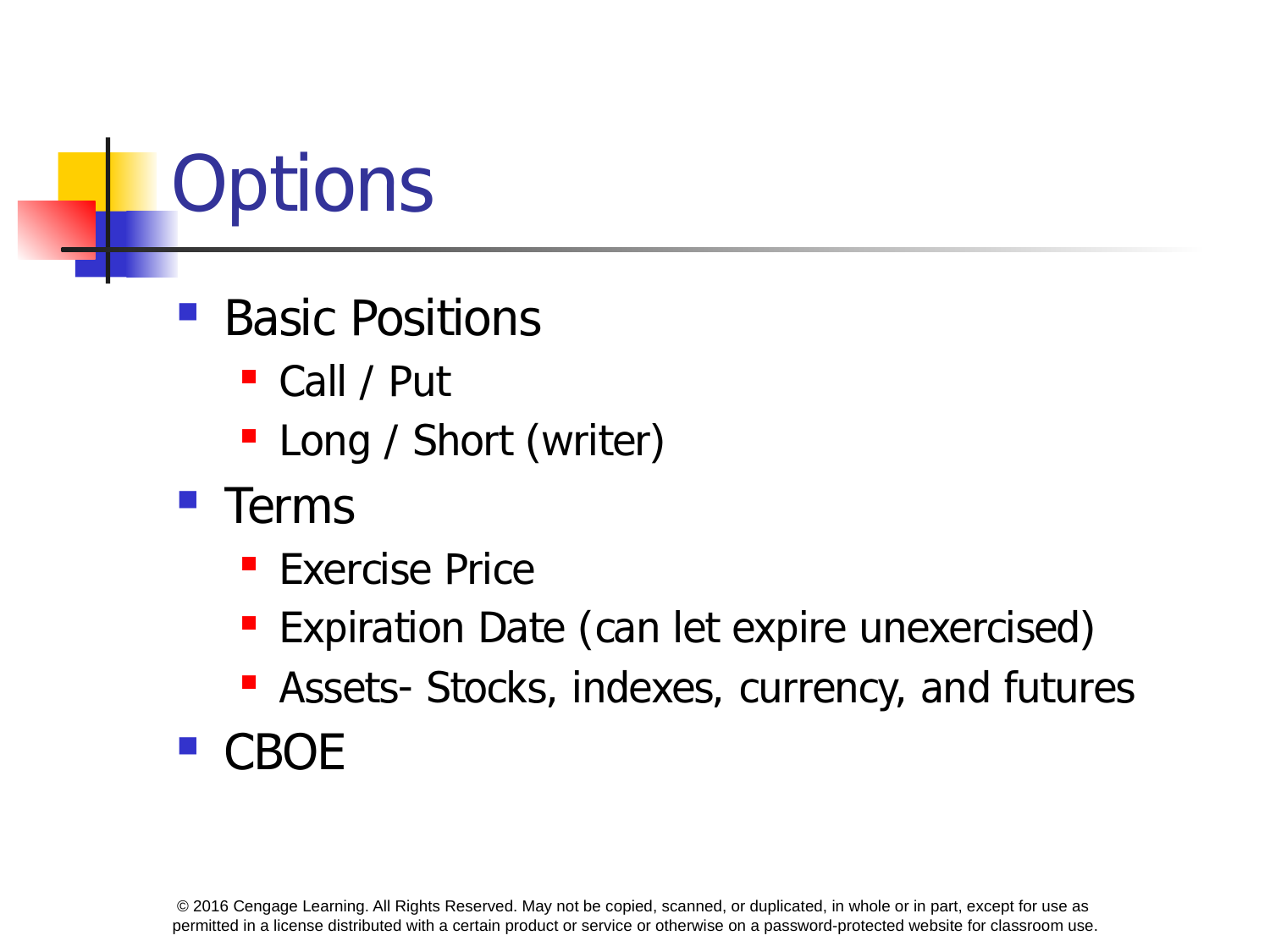

# Options
Basic Positions
Call / Put
Long / Short (writer)
Terms
Exercise Price
Expiration Date (can let expire unexercised)
Assets- Stocks, indexes, currency, and futures
CBOE